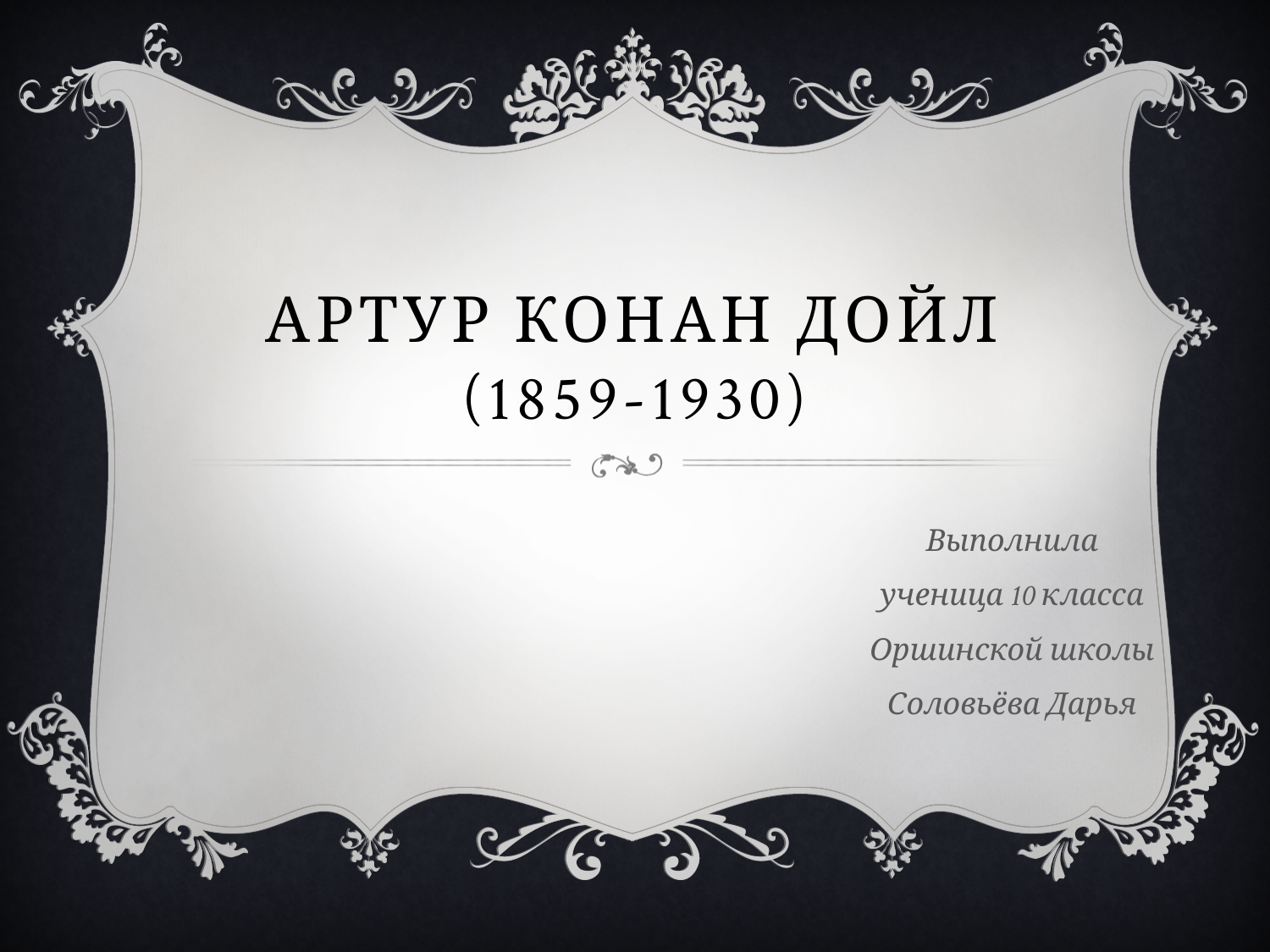

# Артур Конан Дойл (1859-1930)
Выполнила ученица 10 класса Оршинской школы Соловьёва Дарья